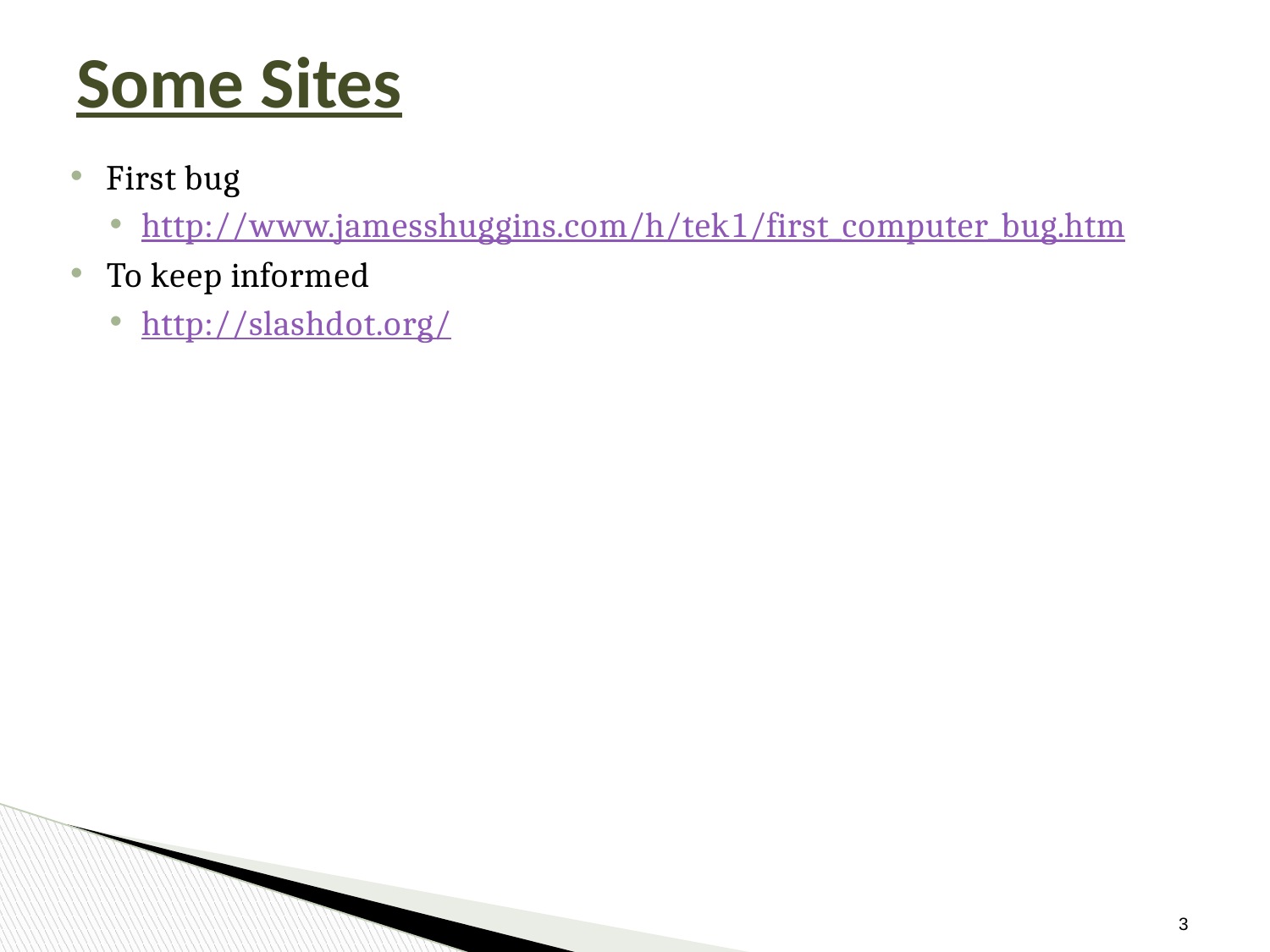

# Some Sites
First bug
http://www.jamesshuggins.com/h/tek1/first_computer_bug.htm
To keep informed
http://slashdot.org/
3